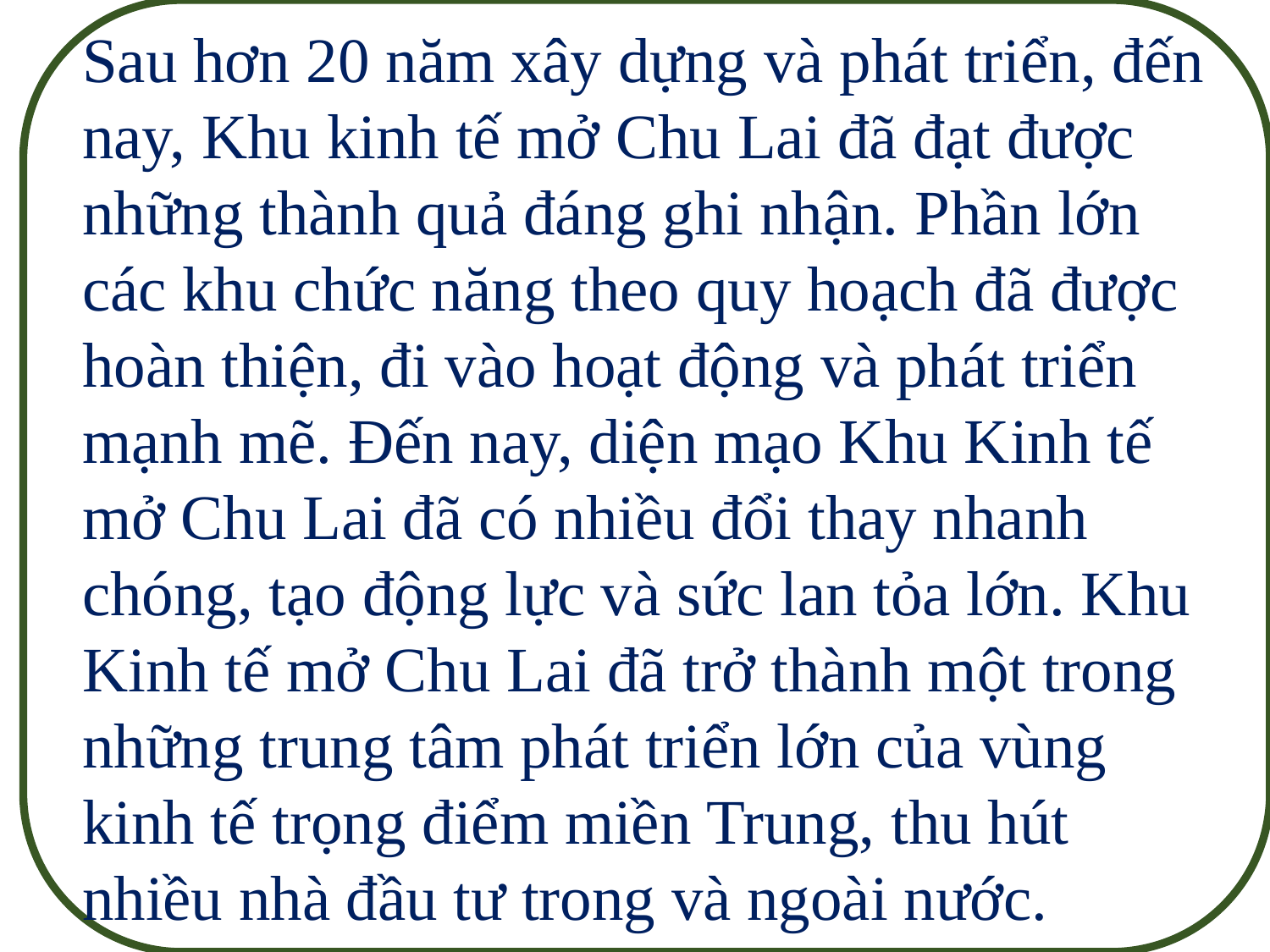

Sau hơn 20 năm xây dựng và phát triển, đến nay, Khu kinh tế mở Chu Lai đã đạt được những thành quả đáng ghi nhận. Phần lớn các khu chức năng theo quy hoạch đã được hoàn thiện, đi vào hoạt động và phát triển mạnh mẽ. Đến nay, diện mạo Khu Kinh tế mở Chu Lai đã có nhiều đổi thay nhanh chóng, tạo động lực và sức lan tỏa lớn. Khu Kinh tế mở Chu Lai đã trở thành một trong những trung tâm phát triển lớn của vùng kinh tế trọng điểm miền Trung, thu hút nhiều nhà đầu tư trong và ngoài nước.